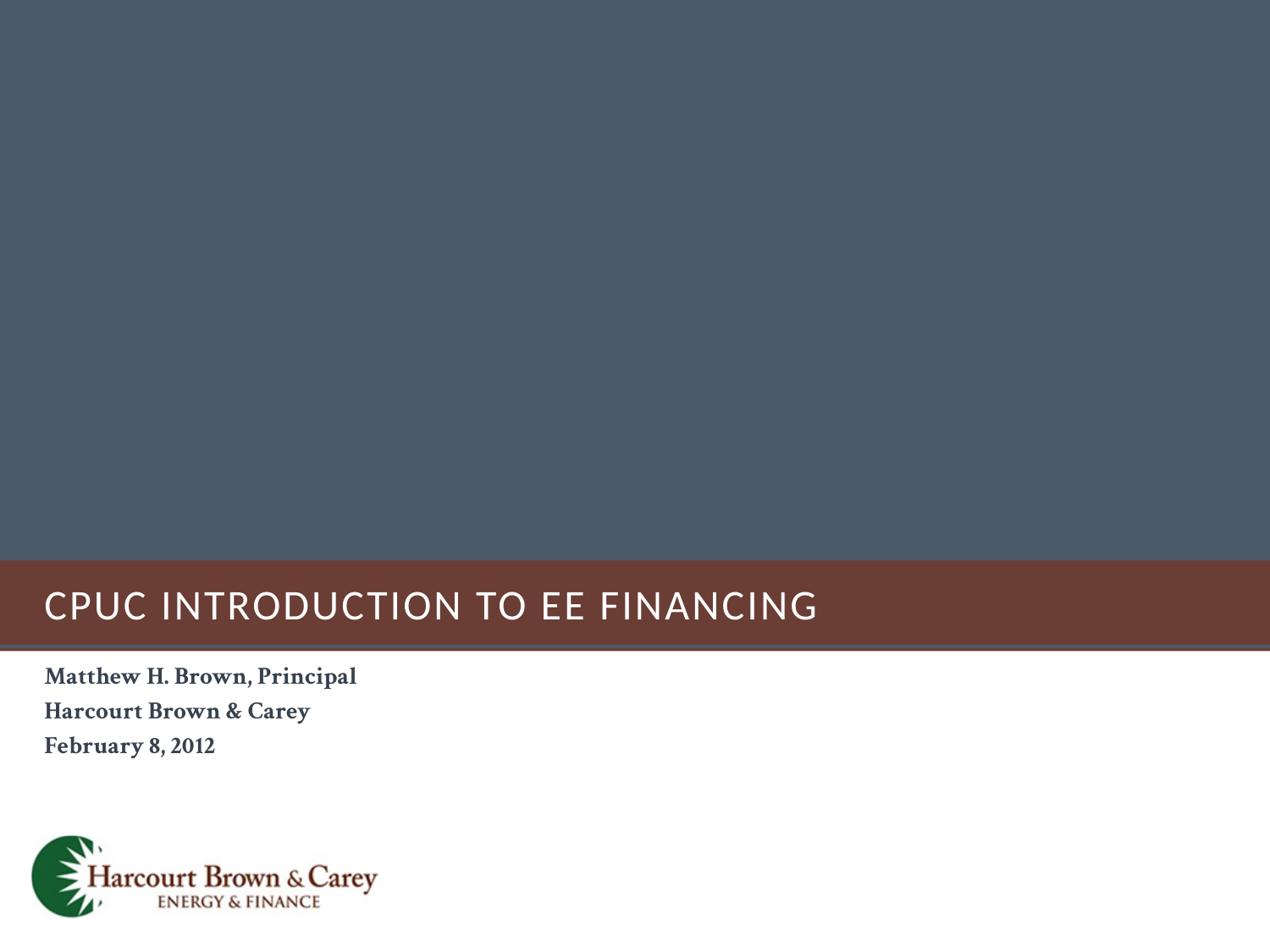

# CPUC Introduction to EE Financing
Matthew H. Brown, Principal
Harcourt Brown & Carey
February 8, 2012